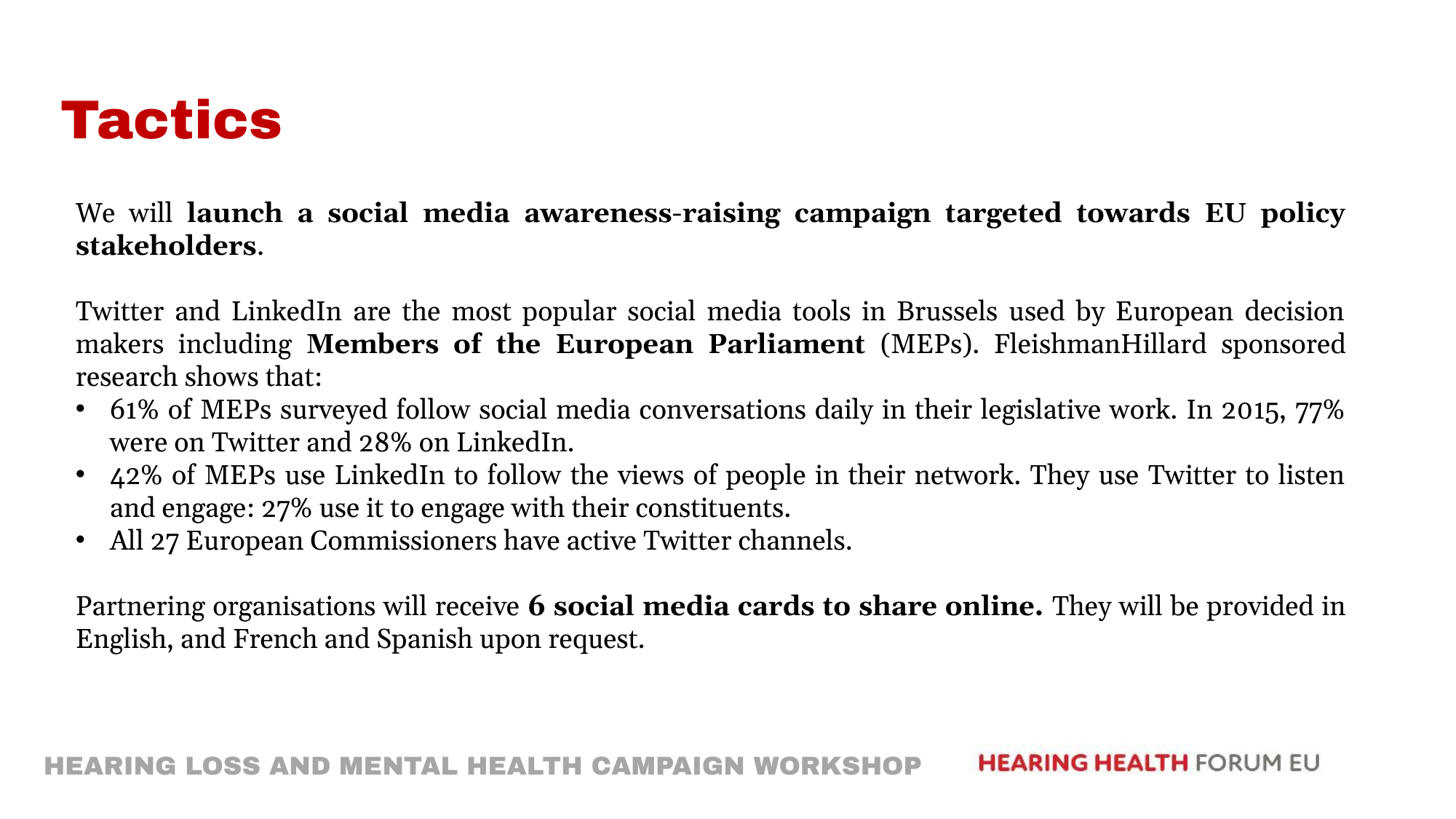

# Tactics
We will launch a social media awareness-raising campaign targeted towards EU policy stakeholders.

Twitter and LinkedIn are the most popular social media tools in Brussels used by European decision makers including Members of the European Parliament (MEPs). FleishmanHillard sponsored research shows that:
61% of MEPs surveyed follow social media conversations daily in their legislative work. In 2015, 77% were on Twitter and 28% on LinkedIn.
42% of MEPs use LinkedIn to follow the views of people in their network. They use Twitter to listen and engage: 27% use it to engage with their constituents.
All 27 European Commissioners have active Twitter channels.

Partnering organisations will receive 6 social media cards to share online. They will be provided in English, and French and Spanish upon request.